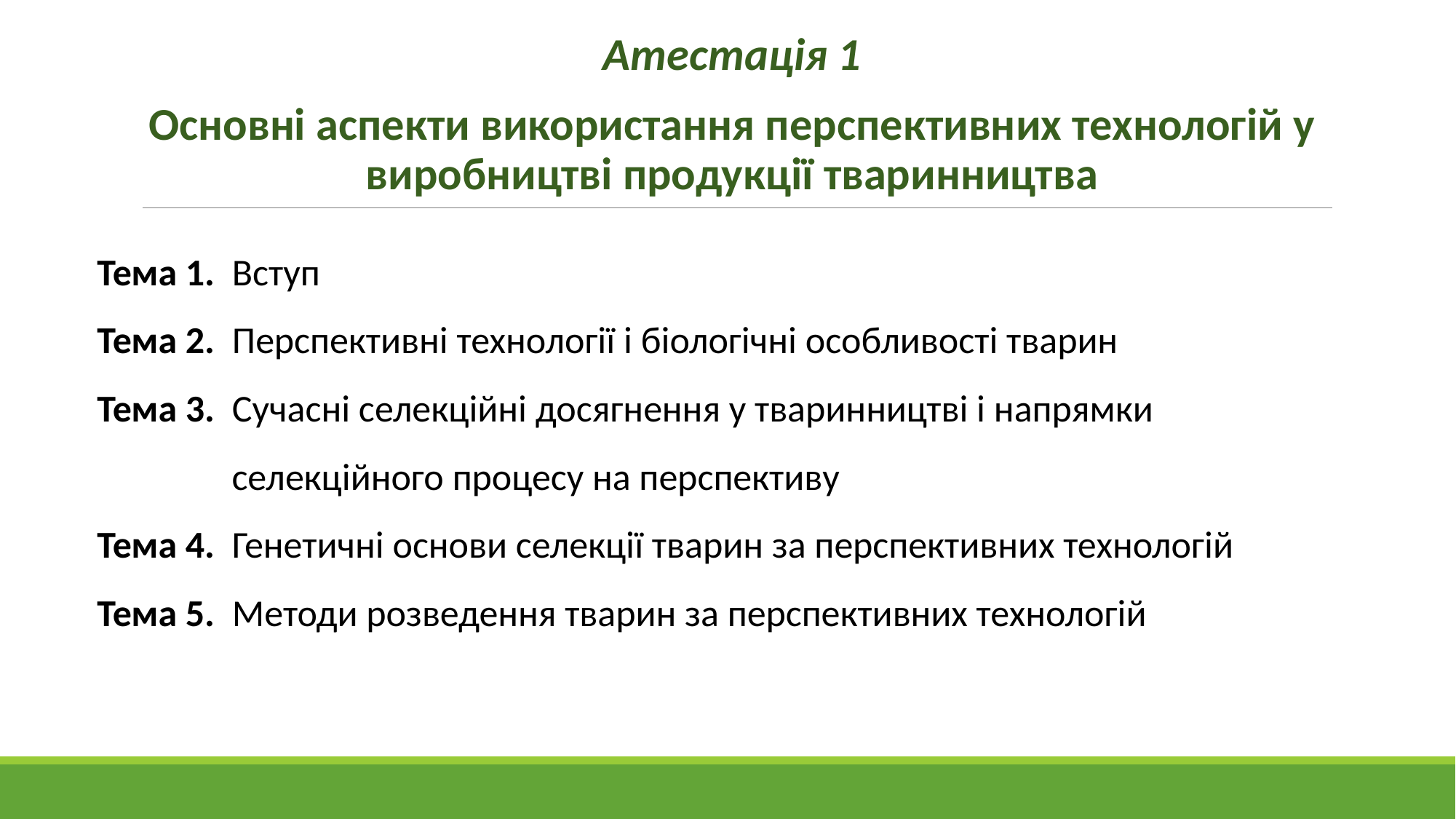

Атестація 1
Основні аспекти використання перспективних технологій у виробництві продукції тваринництва
Тема 1.  Вступ
Тема 2.  Перспективні технології і біологічні особливості тварин
Тема 3.  Сучасні селекційні досягнення у тваринництві і напрямки 			   селекційного процесу на перспективу
Тема 4.  Генетичні основи селекції тварин за перспективних технологій
Тема 5.  Методи розведення тварин за перспективних технологій